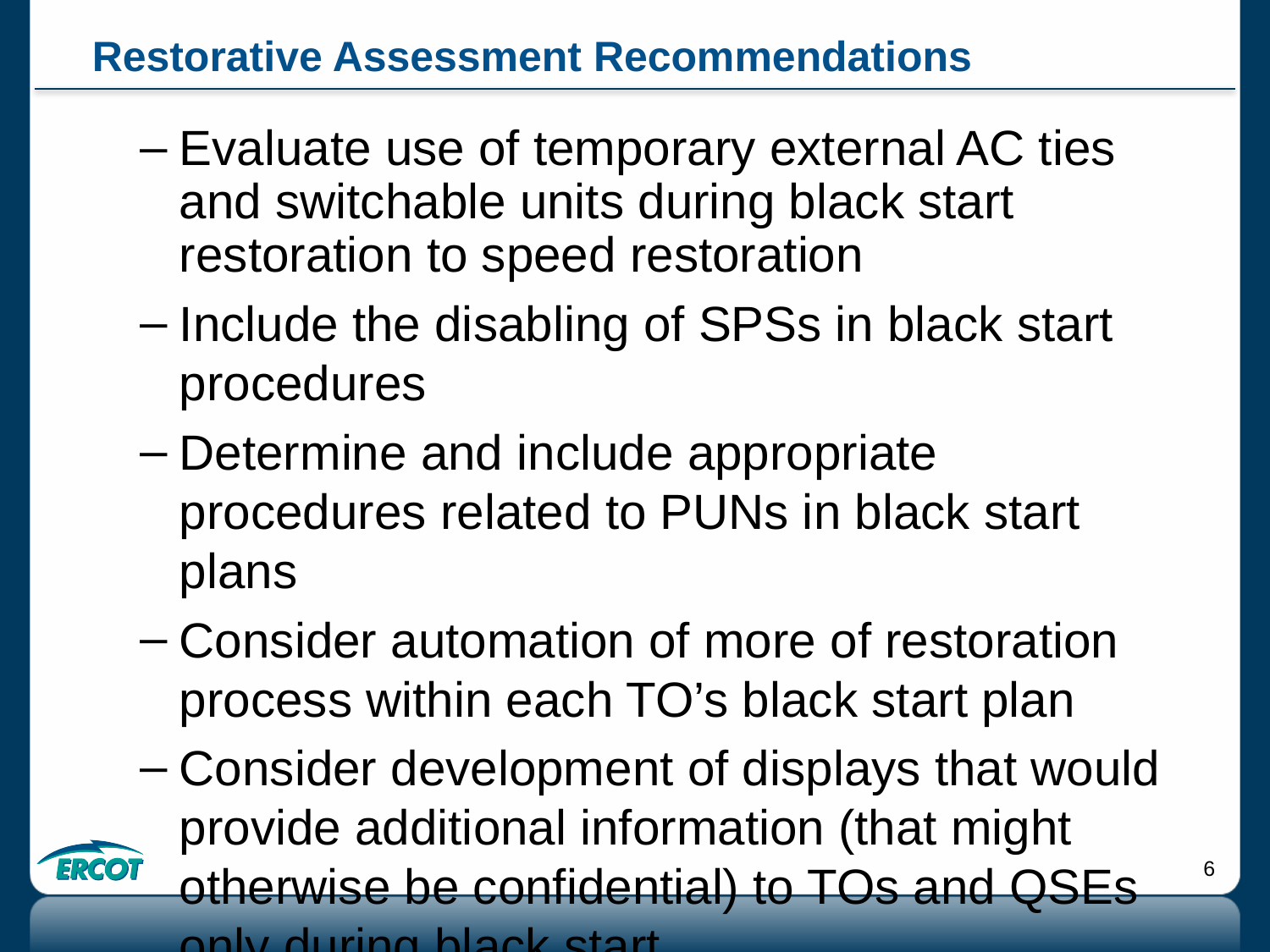

Restorative Assessment Recommendations
Evaluate use of temporary external AC ties and switchable units during black start restoration to speed restoration
Include the disabling of SPSs in black start procedures
Determine and include appropriate procedures related to PUNs in black start plans
Consider automation of more of restoration process within each TO’s black start plan
Consider development of displays that would provide additional information (that might otherwise be confidential) to TOs and QSEs only during black start
Test constant frequency operations on a periodic basis
Enhance plans/procedures for partial blackout restoration